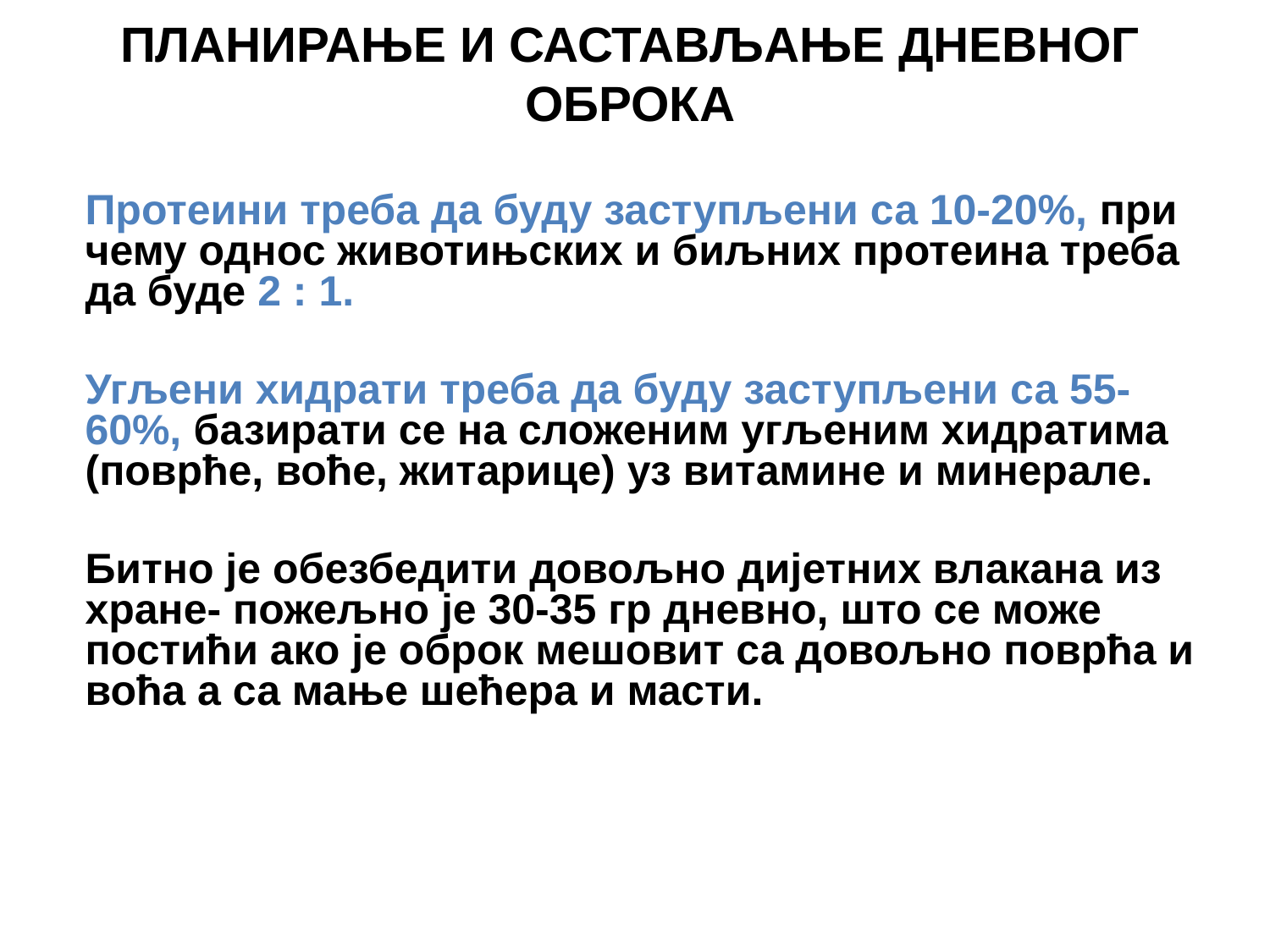

# ПЛАНИРАЊЕ И САСТАВЉАЊЕ ДНЕВНОГ ОБРОКА
	Протеини треба да буду заступљени са 10-20%, при чему однос животињских и биљних протеина треба да буде 2 : 1.

	Угљени хидрати треба да буду заступљени са 55-60%, базирати се на сложеним угљеним хидратима (поврће, воће, житарице) уз витамине и минерале.

	Битно је обезбедити довољно дијетних влакана из хране- пожељно је 30-35 гр дневно, што се може постићи ако је оброк мешовит са довољно поврћа и воћа а са мање шећера и масти.